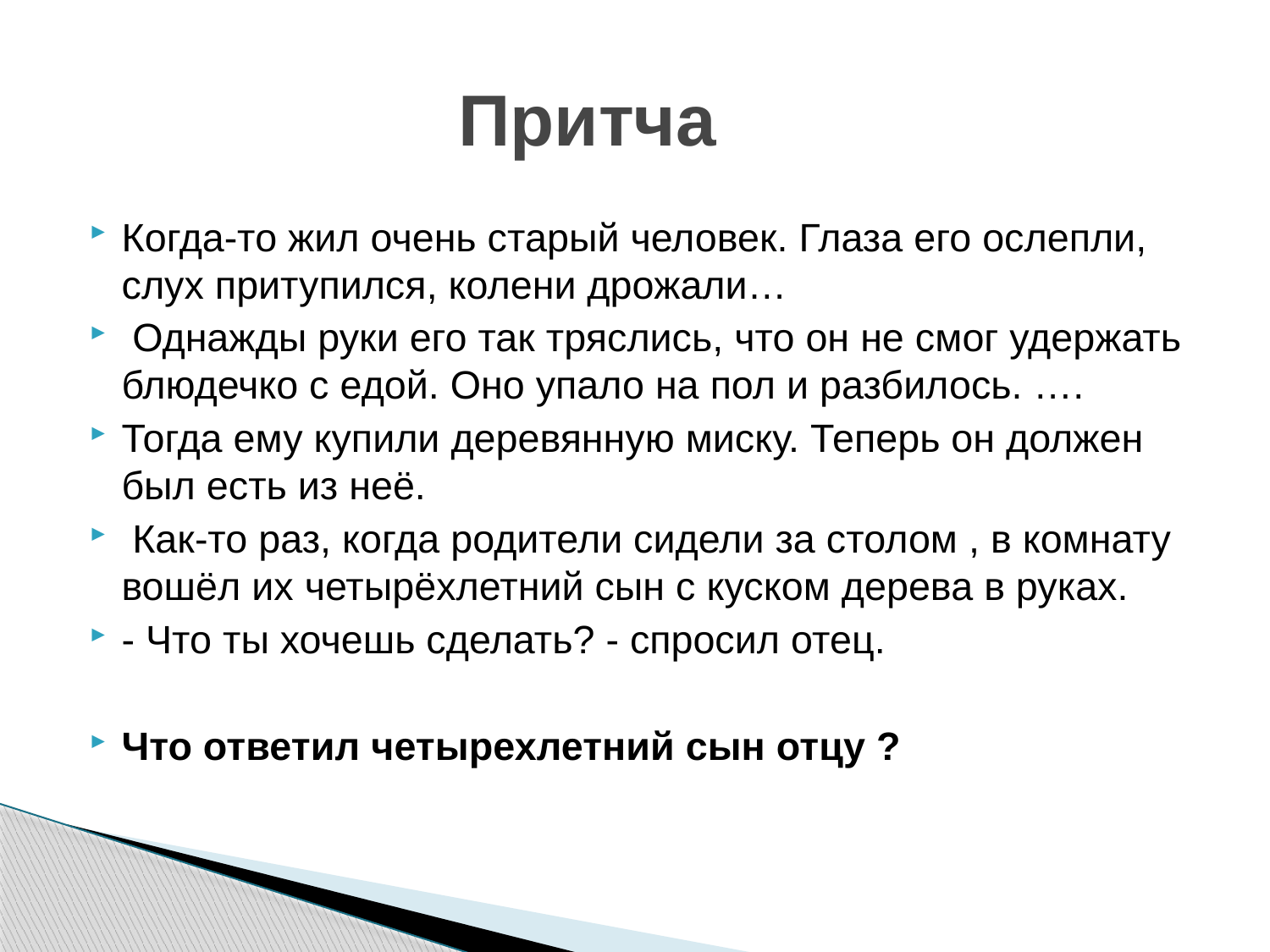

# Притча
Когда-то жил очень старый человек. Глаза его ослепли, слух притупился, колени дрожали…
 Однажды руки его так тряслись, что он не смог удержать блюдечко с едой. Оно упало на пол и разбилось. ….
Тогда ему купили деревянную миску. Теперь он должен был есть из неё.
 Как-то раз, когда родители сидели за столом , в комнату вошёл их четырёхлетний сын с куском дерева в руках.
- Что ты хочешь сделать? - спросил отец.

Что ответил четырехлетний сын отцу ?